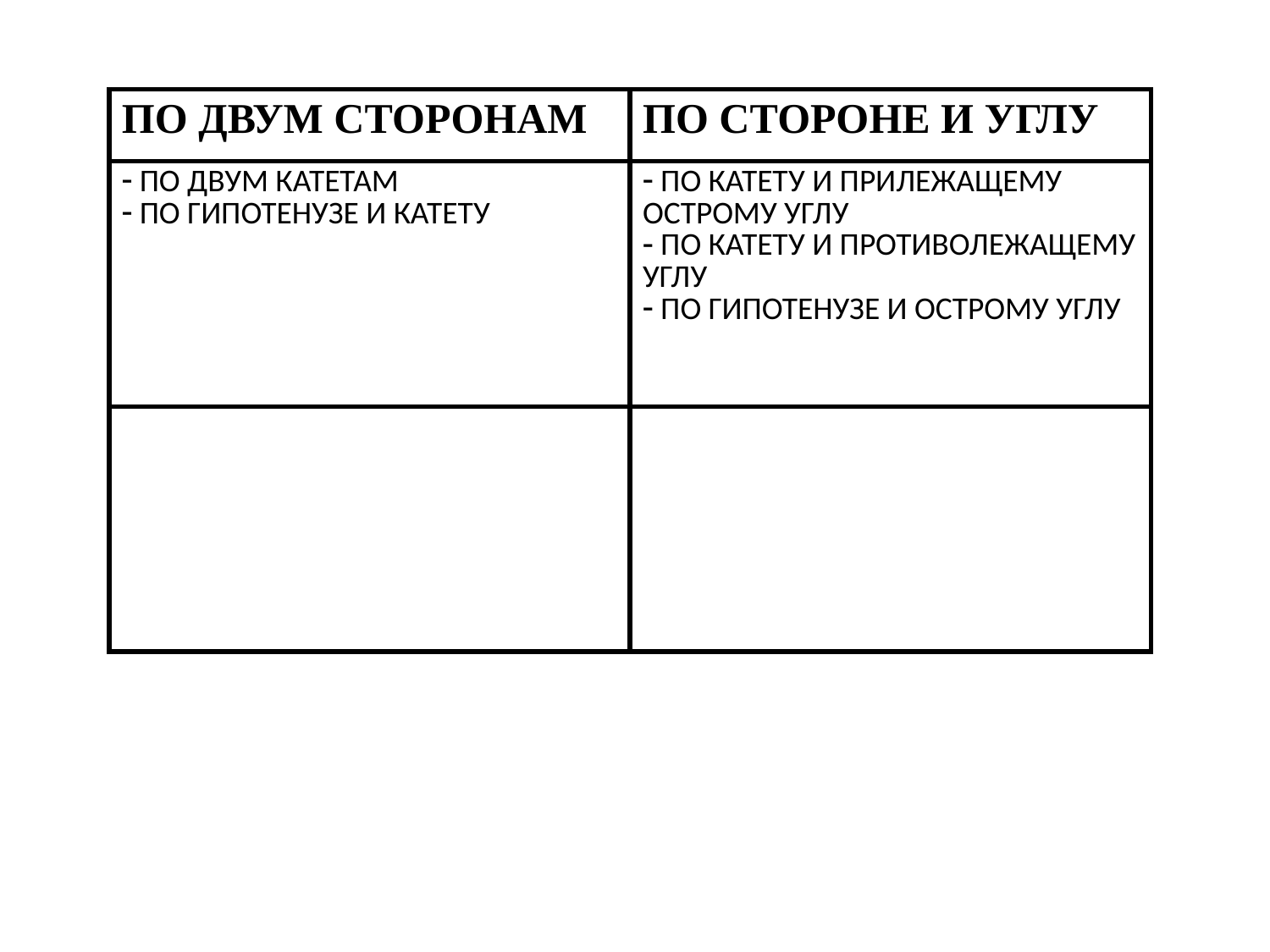

| ПО ДВУМ СТОРОНАМ | ПО СТОРОНЕ И УГЛУ |
| --- | --- |
| ПО ДВУМ КАТЕТАМ ПО ГИПОТЕНУЗЕ И КАТЕТУ | ПО КАТЕТУ И ПРИЛЕЖАЩЕМУ ОСТРОМУ УГЛУ ПО КАТЕТУ И ПРОТИВОЛЕЖАЩЕМУ УГЛУ ПО ГИПОТЕНУЗЕ И ОСТРОМУ УГЛУ |
|  |  |